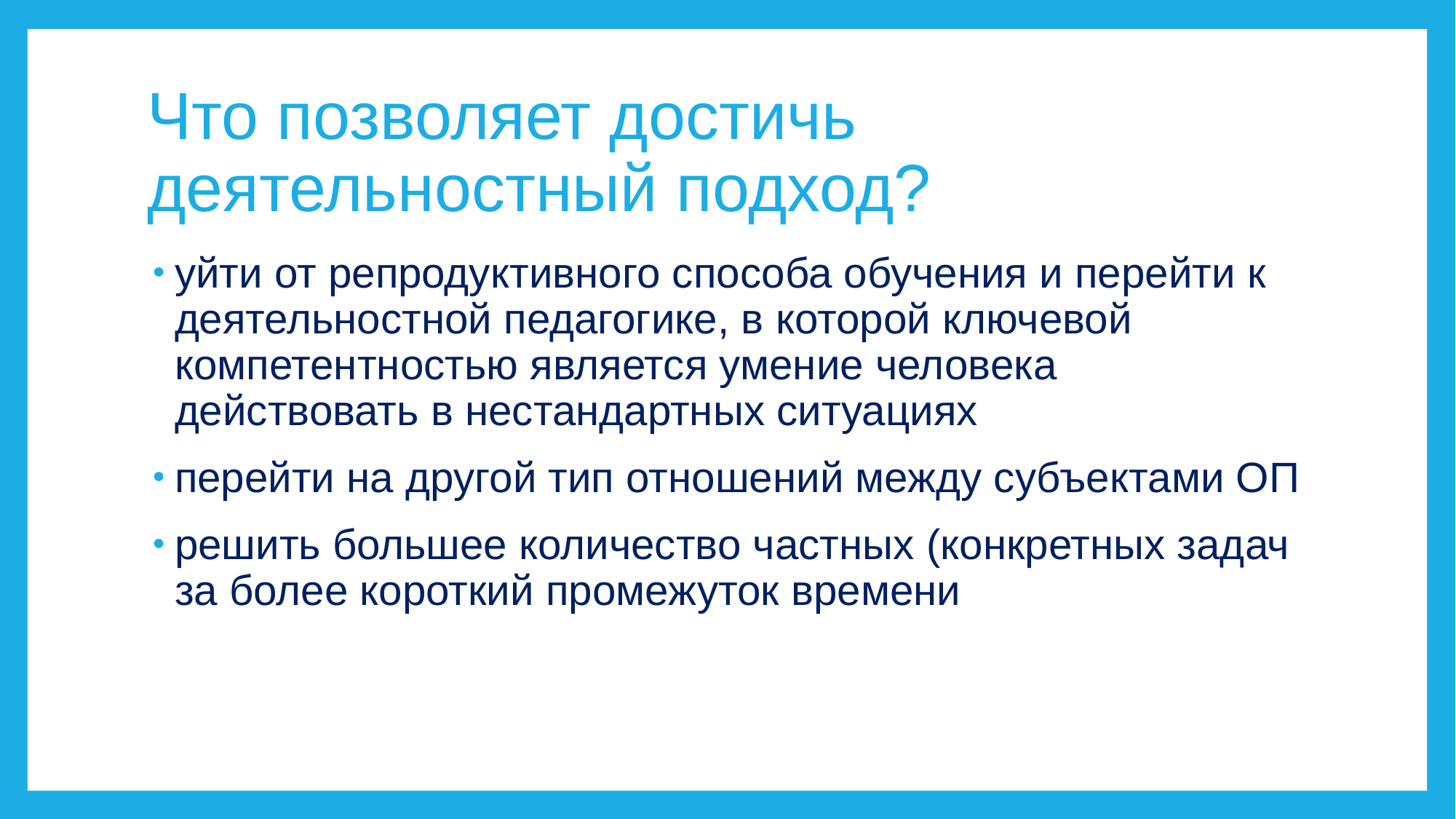

# Что позволяет достичь деятельностный подход?
уйти от репродуктивного способа обучения и перейти к деятельностной педагогике, в которой ключевой компетентностью является умение человека действовать в нестандартных ситуациях
перейти на другой тип отношений между субъектами ОП
решить большее количество частных (конкретных задач за более короткий промежуток времени